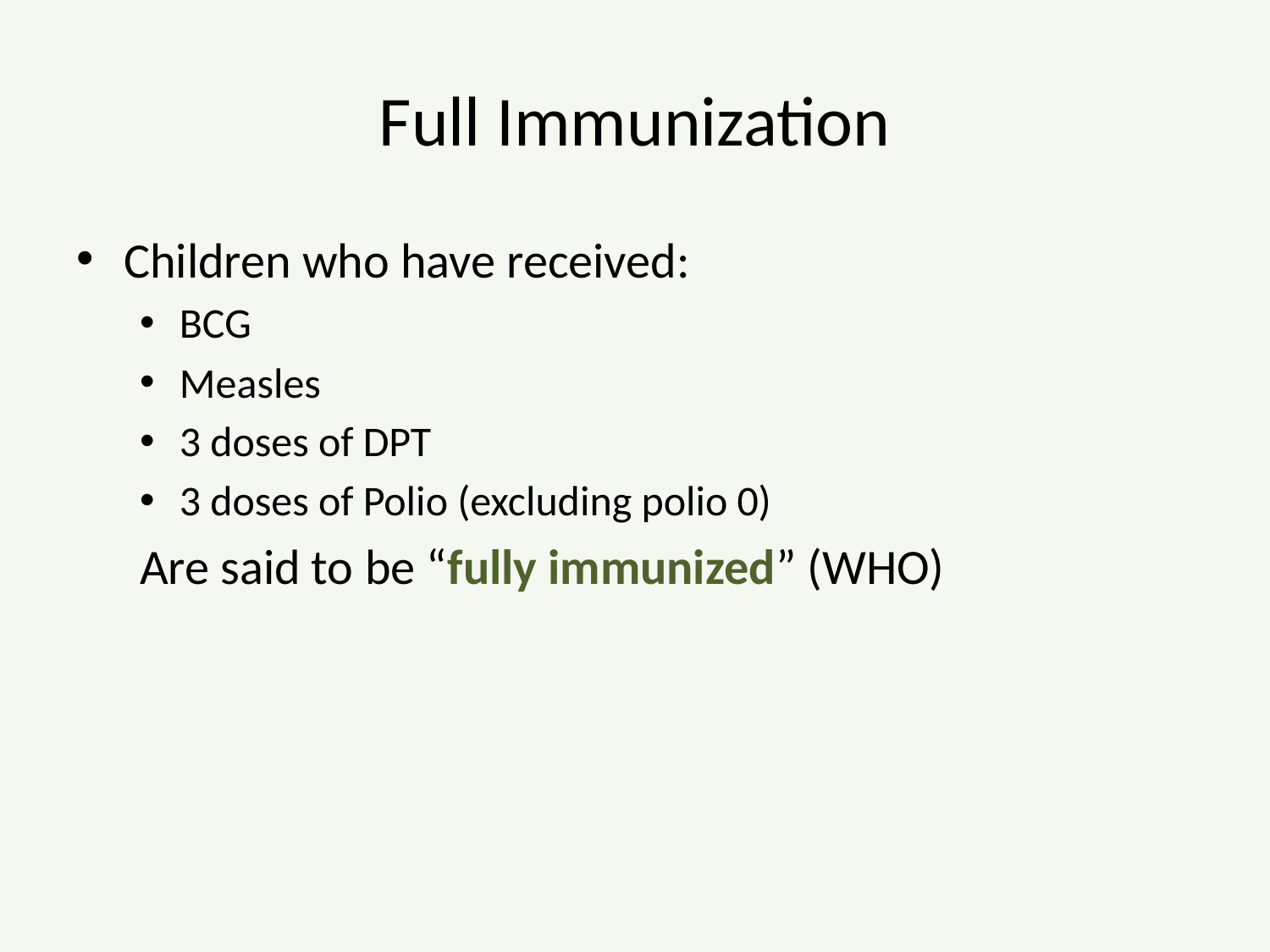

# Full Immunization
Children who have received:
BCG
Measles
3 doses of DPT
3 doses of Polio (excluding polio 0)
Are said to be “fully immunized” (WHO)